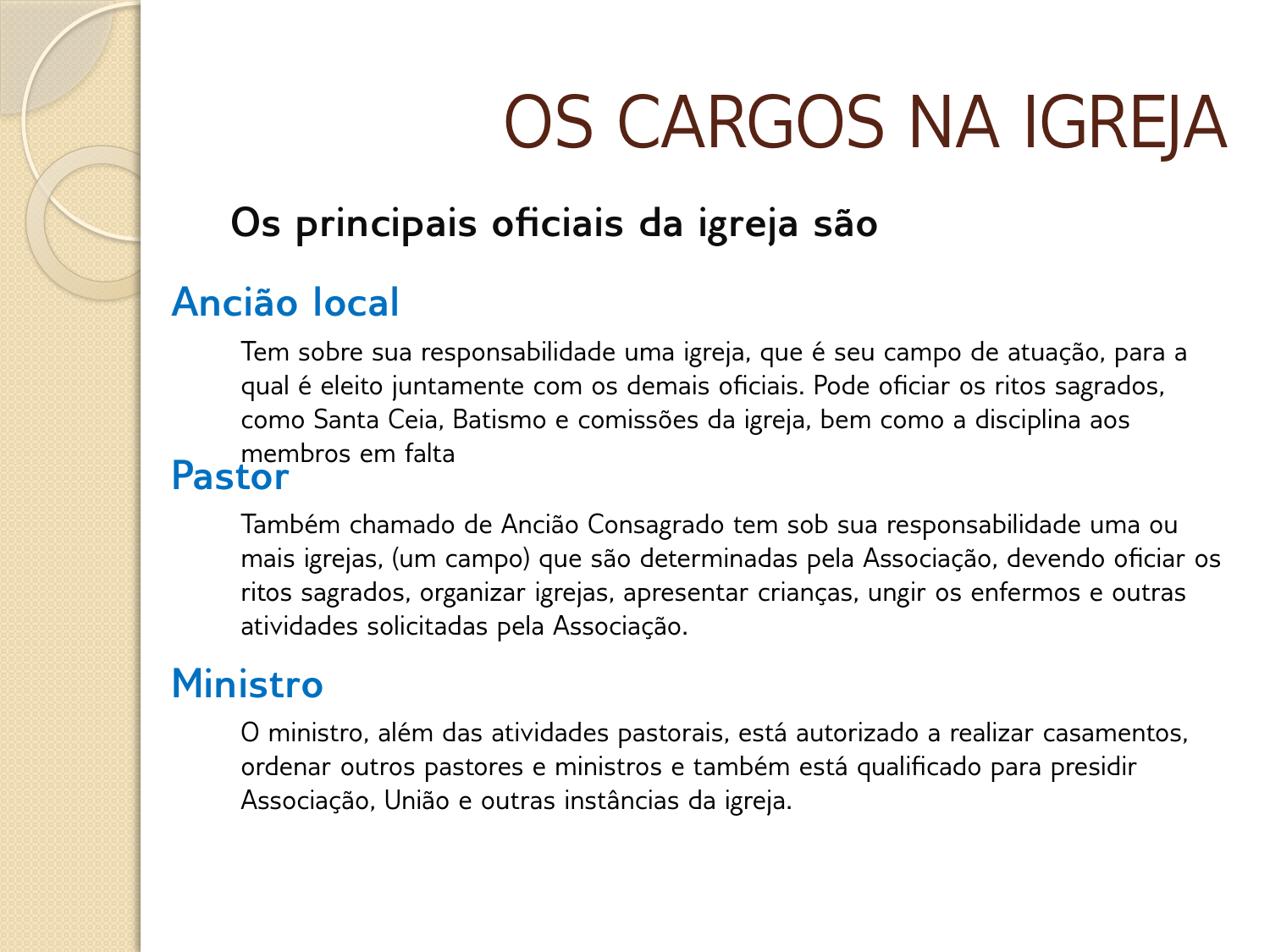

# OS CARGOS NA IGREJA
Os principais oficiais da igreja são
Ancião local
Tem sobre sua responsabilidade uma igreja, que é seu campo de atuação, para a qual é eleito juntamente com os demais oficiais. Pode oficiar os ritos sagrados, como Santa Ceia, Batismo e comissões da igreja, bem como a disciplina aos membros em falta
Pastor
Também chamado de Ancião Consagrado tem sob sua responsabilidade uma ou mais igrejas, (um campo) que são determinadas pela Associação, devendo oficiar os ritos sagrados, organizar igrejas, apresentar crianças, ungir os enfermos e outras atividades solicitadas pela Associação.
Ministro
O ministro, além das atividades pastorais, está autorizado a realizar casamentos, ordenar outros pastores e ministros e também está qualificado para presidir Associação, União e outras instâncias da igreja.